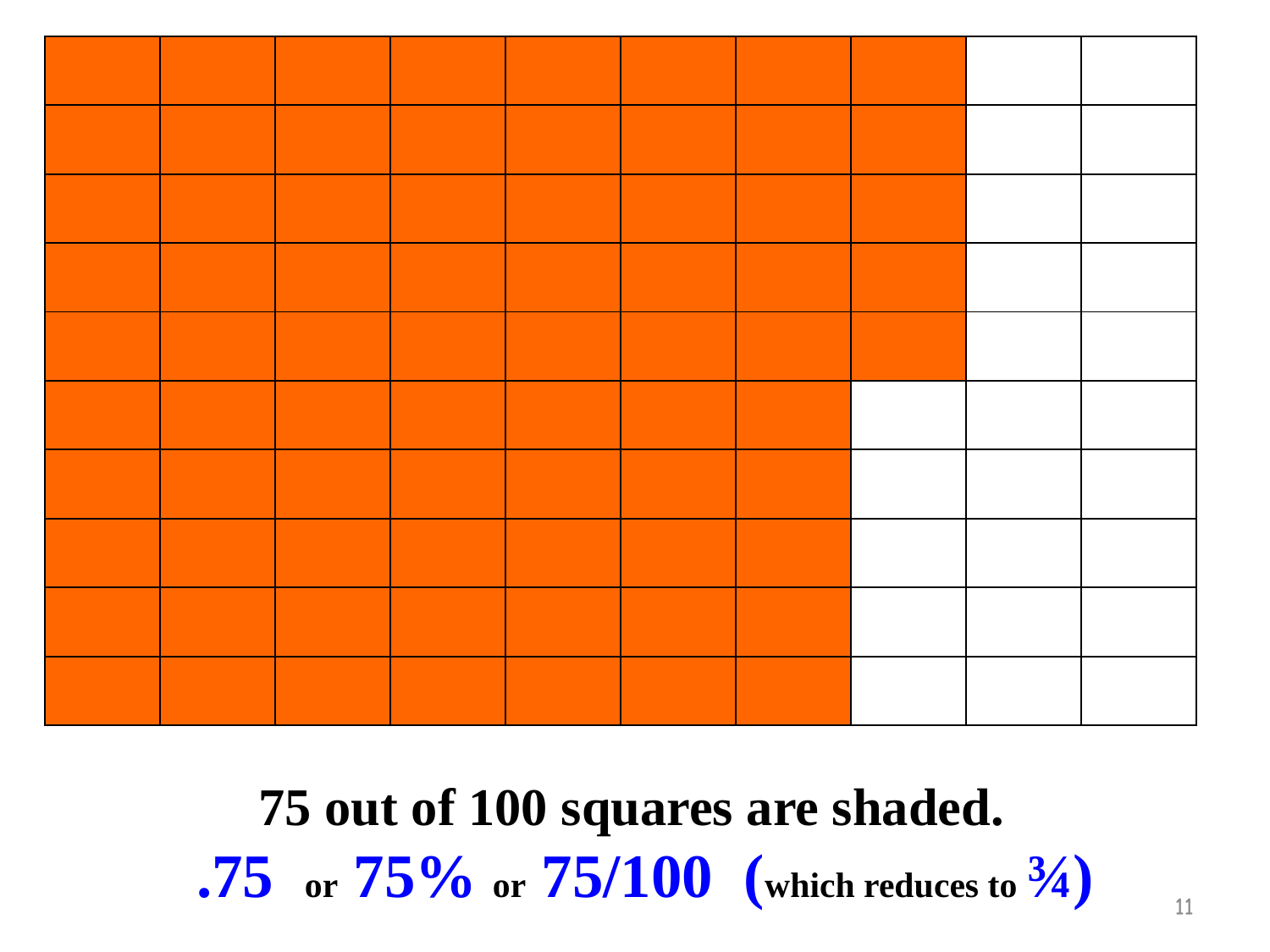

|  |  |  |  |  |  |  |  |  |  |
| --- | --- | --- | --- | --- | --- | --- | --- | --- | --- |
|  |  |  |  |  |  |  |  |  |  |
|  |  |  |  |  |  |  |  |  |  |
|  |  |  |  |  |  |  |  |  |  |
|  |  |  |  |  |  |  |  |  |  |
|  |  |  |  |  |  |  |  |  |  |
|  |  |  |  |  |  |  |  |  |  |
|  |  |  |  |  |  |  |  |  |  |
|  |  |  |  |  |  |  |  |  |  |
|  |  |  |  |  |  |  |  |  |  |
75 out of 100 squares are shaded.
.75  or 75% or 75/100  (which reduces to ¾)
11